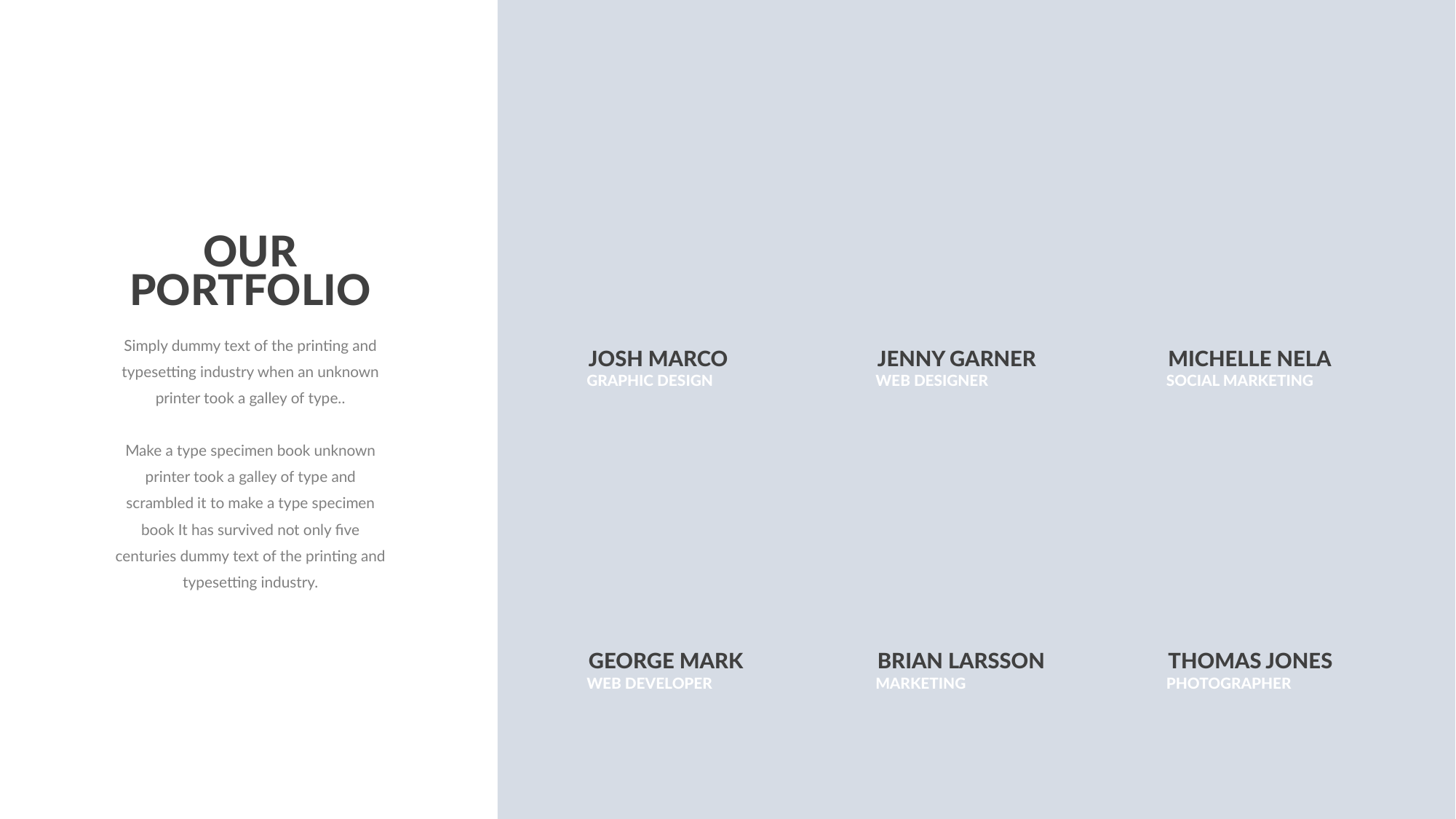

OUR
PORTFOLIO

Simply dummy text of the printing and typesetting industry when an unknown printer took a galley of type..

Make a type specimen book unknown printer took a galley of type and scrambled it to make a type specimen book It has survived not only five centuries dummy text of the printing and typesetting industry.

JOSH MARCO
JENNY GARNER
MICHELLE NELA
GRAPHIC DESIGN
WEB DESIGNER
SOCIAL MARKETING

GEORGE MARK
BRIAN LARSSON
THOMAS JONES
WEB DEVELOPER
MARKETING
PHOTOGRAPHER